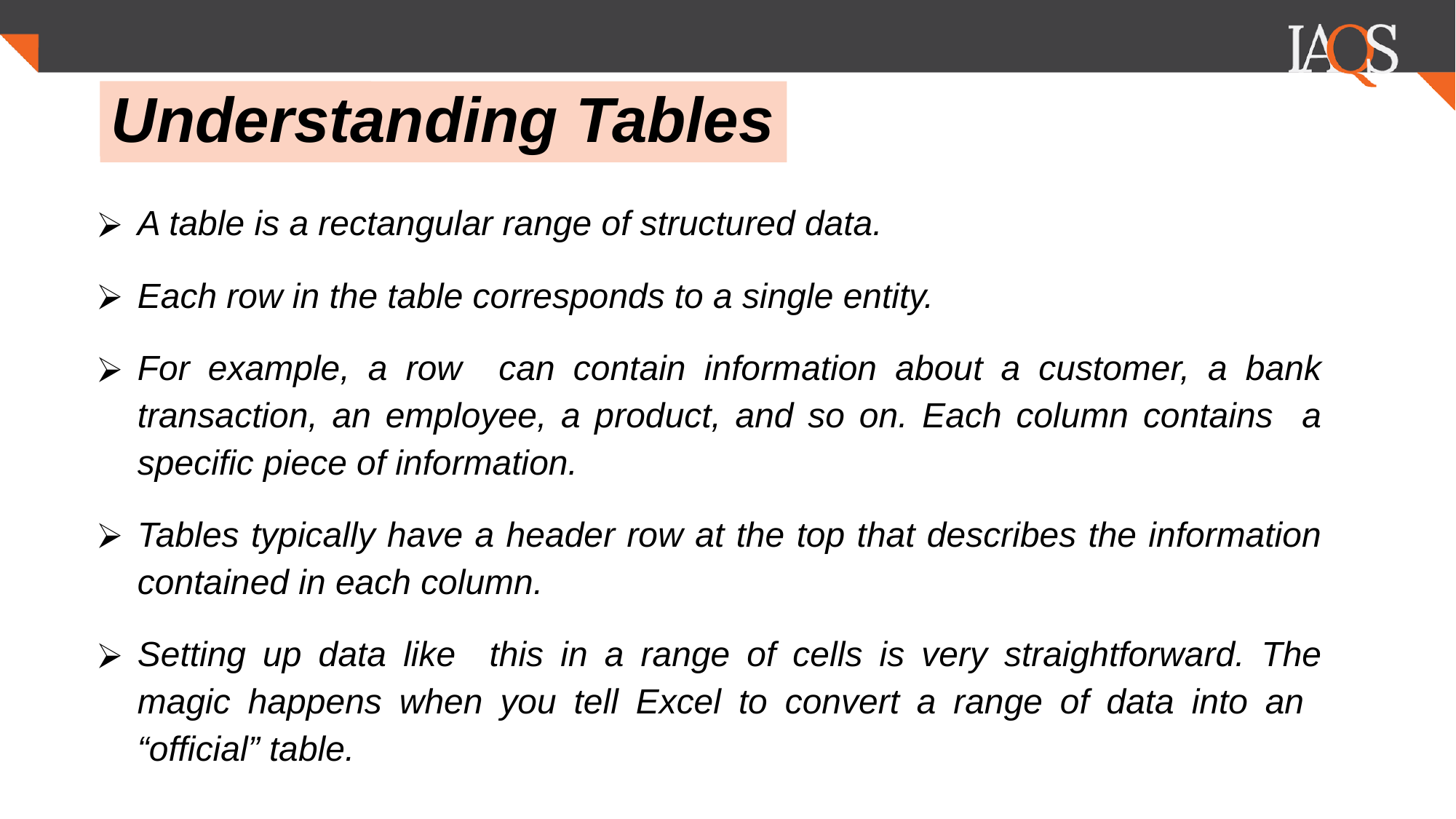

.

# Understanding Tables
A table is a rectangular range of structured data.
Each row in the table corresponds to a single entity.
For example, a row  can contain information about a customer, a bank transaction, an employee, a product, and so on. Each column contains  a specific piece of information.
Tables typically have a header row at the top that describes the information contained in each column.
Setting up data like  this in a range of cells is very straightforward. The magic happens when you tell Excel to convert a range of data into an  “official” table.